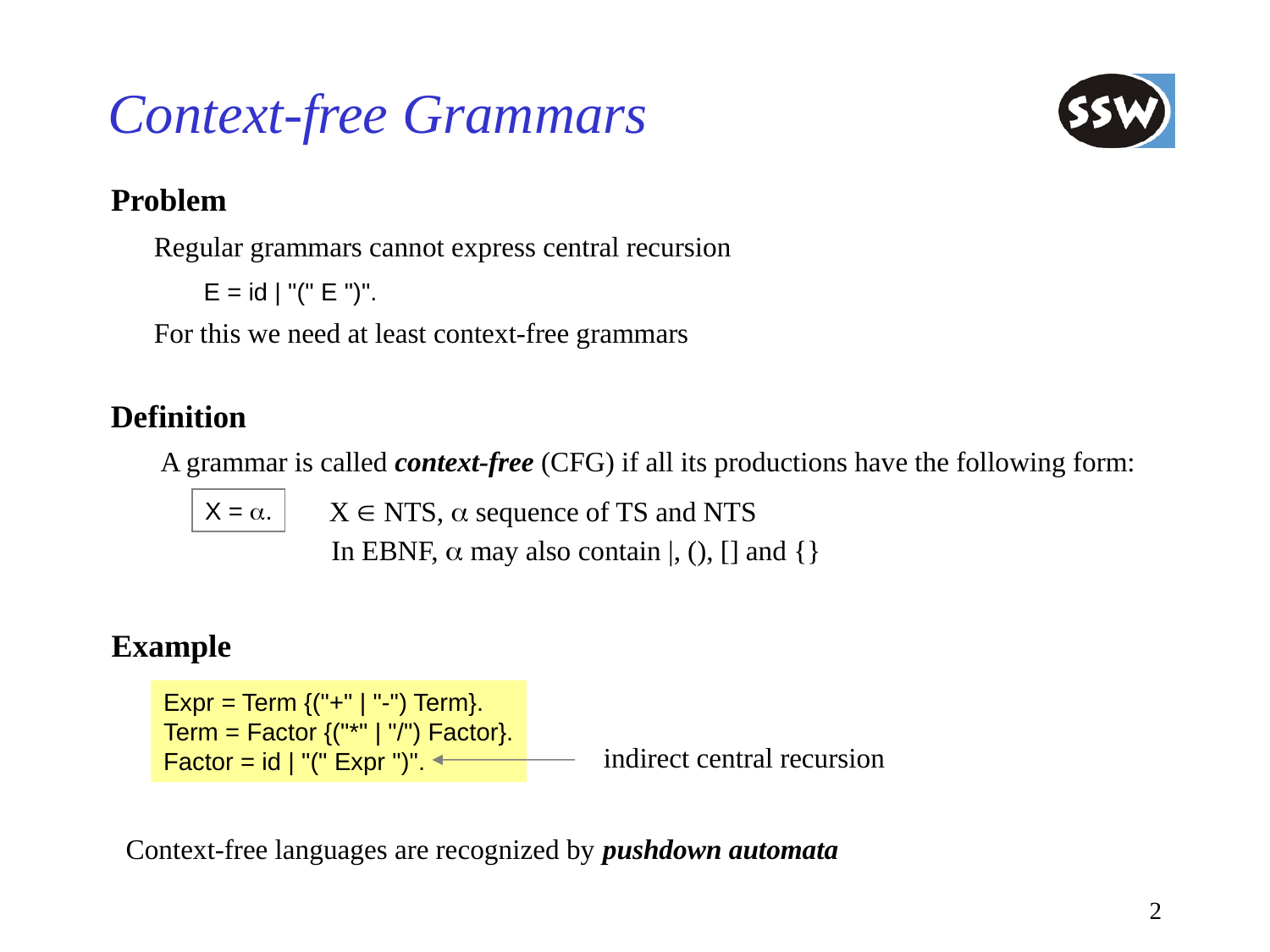

# Context-free Grammars
Problem
Regular grammars cannot express central recursion
E = id | "(" E ")".
For this we need at least context-free grammars
Definition
A grammar is called context-free (CFG) if all its productions have the following form:
X ∈ NTS, α sequence of TS and NTS
X = α.
In EBNF, α may also contain |, (), [] and {}
Example
Expr = Term {("+" | "-") Term}.
Term = Factor {("*" | "/") Factor}.
Factor = id | "(" Expr ")".
indirect central recursion

Context-free languages are recognized by pushdown automata
2